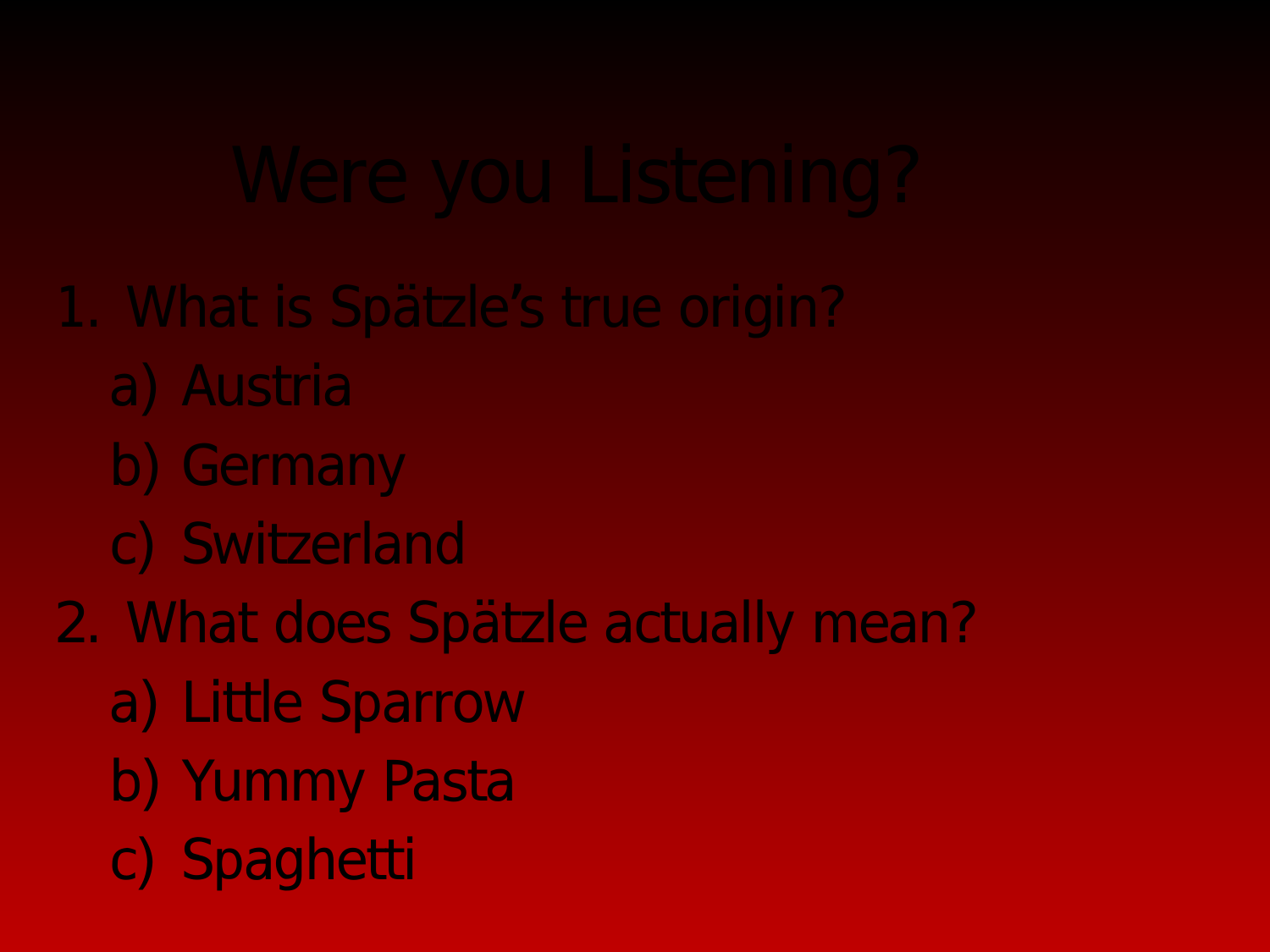

# Were you Listening?
What is Spätzle’s true origin?
Austria
Germany
Switzerland
What does Spätzle actually mean?
Little Sparrow
Yummy Pasta
Spaghetti